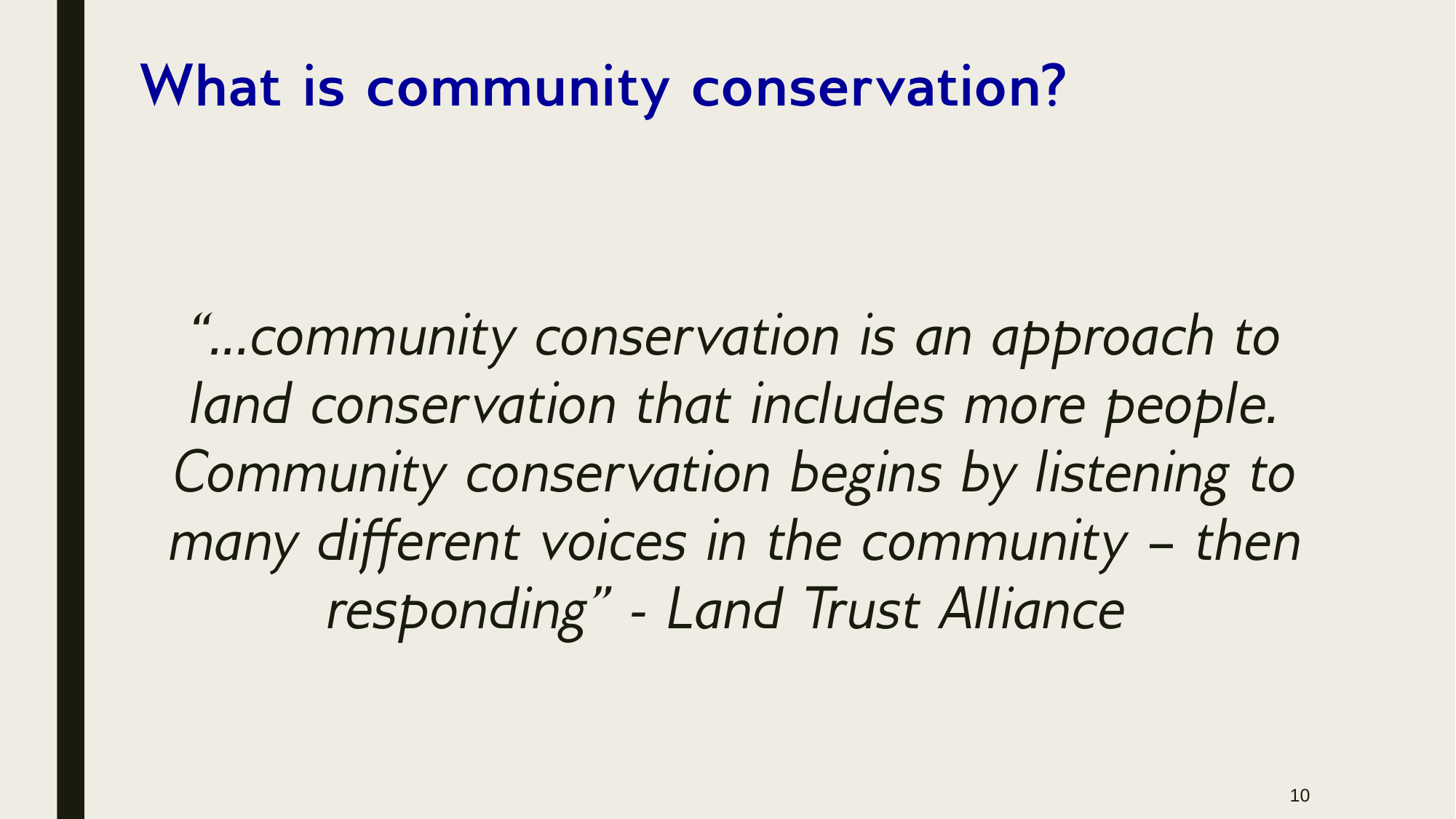

What is community conservation?
“...community conservation is an approach to land conservation that includes more people. Community conservation begins by listening to many different voices in the community – then responding” - Land Trust Alliance

10